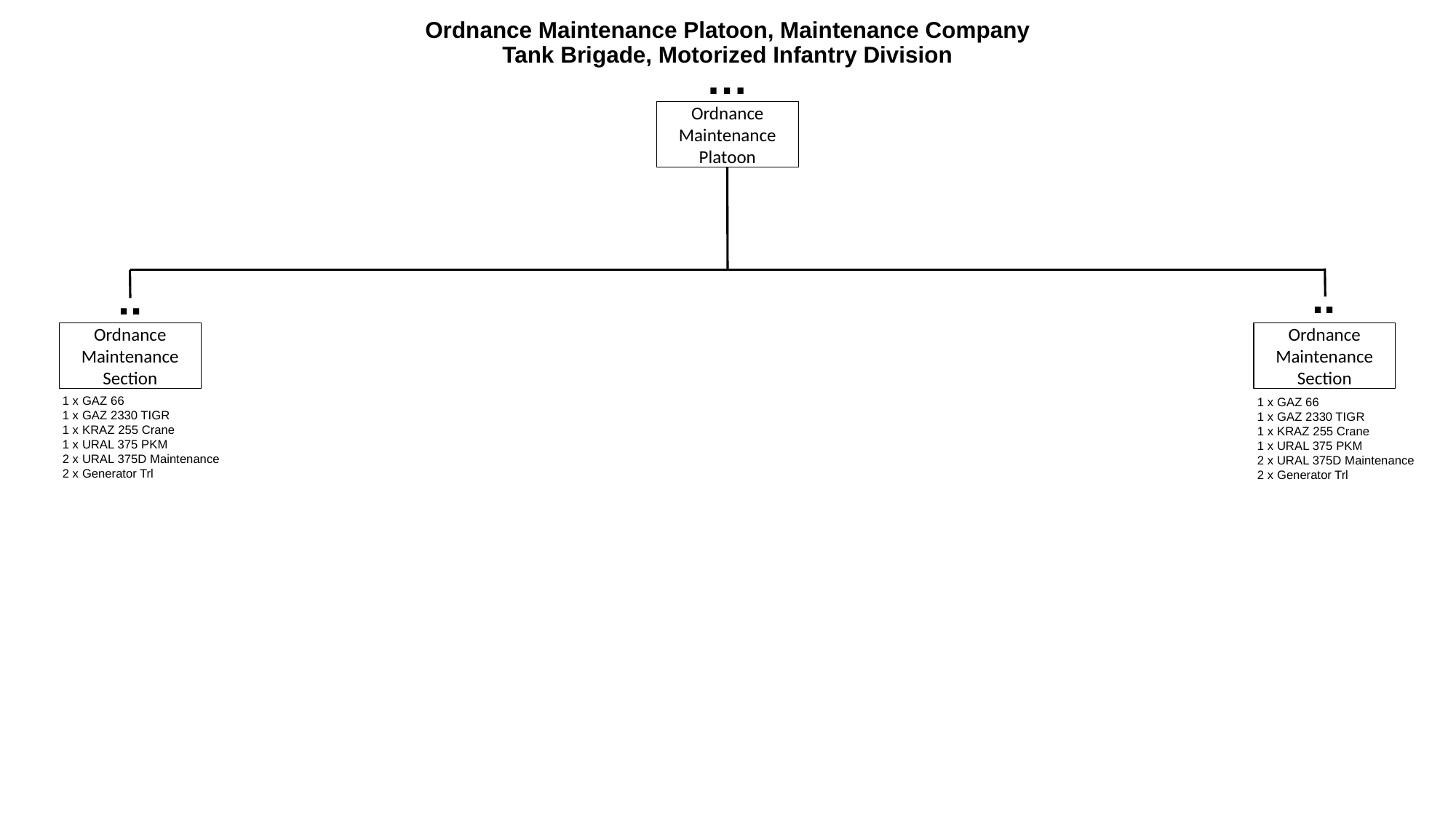

# Ordnance Maintenance Platoon, Maintenance Company Tank Brigade, Motorized Infantry Division
…
Ordnance Maintenance
Platoon
..
..
Ordnance Maintenance Section
Ordnance Maintenance Section
1 x GAZ 66
1 x GAZ 2330 TIGR
1 x KRAZ 255 Crane
1 x URAL 375 PKM
2 x URAL 375D Maintenance
2 x Generator Trl
1 x GAZ 66
1 x GAZ 2330 TIGR
1 x KRAZ 255 Crane
1 x URAL 375 PKM
2 x URAL 375D Maintenance
2 x Generator Trl